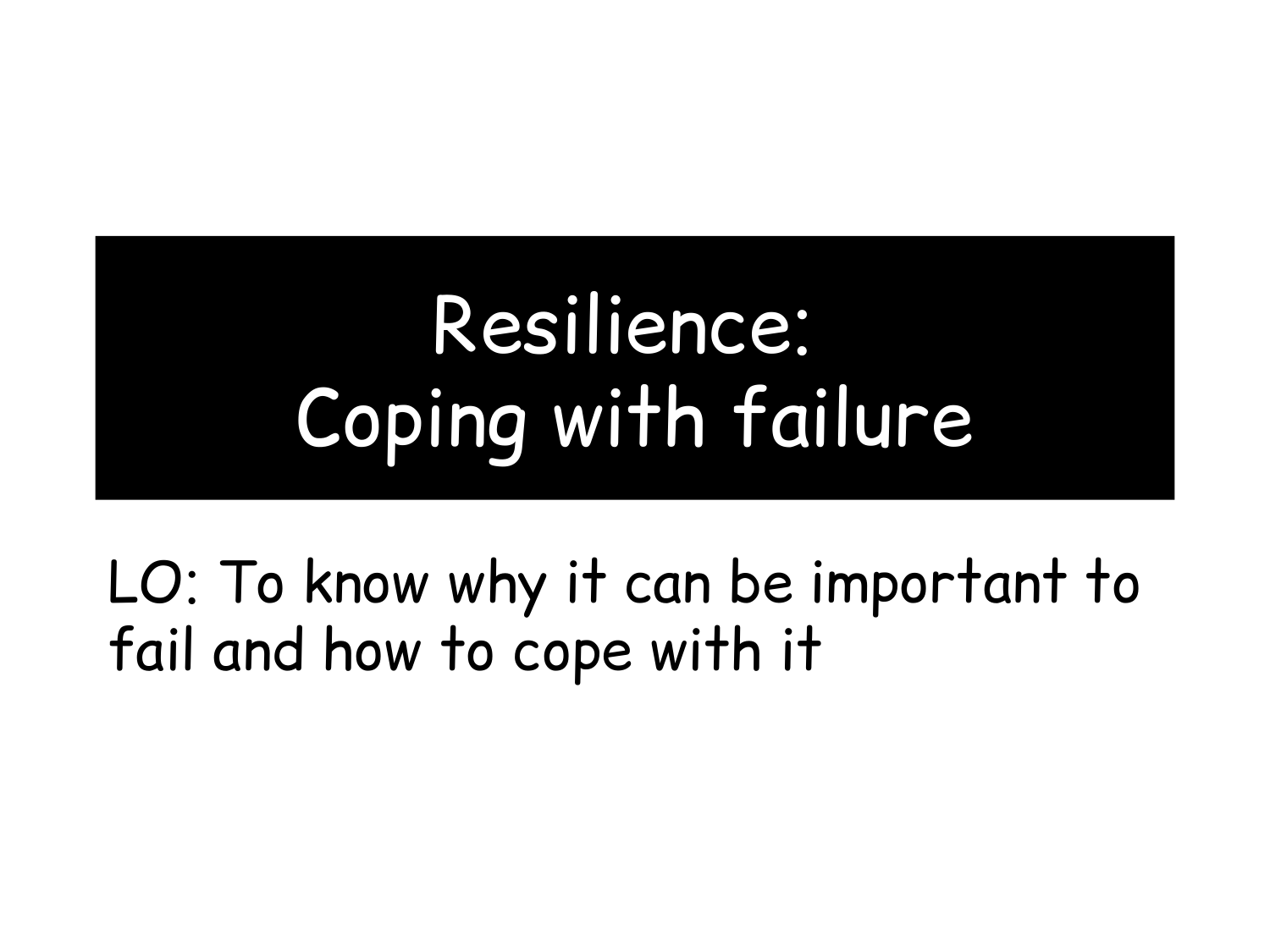

# Resilience: Coping with failure
LO: To know why it can be important to fail and how to cope with it